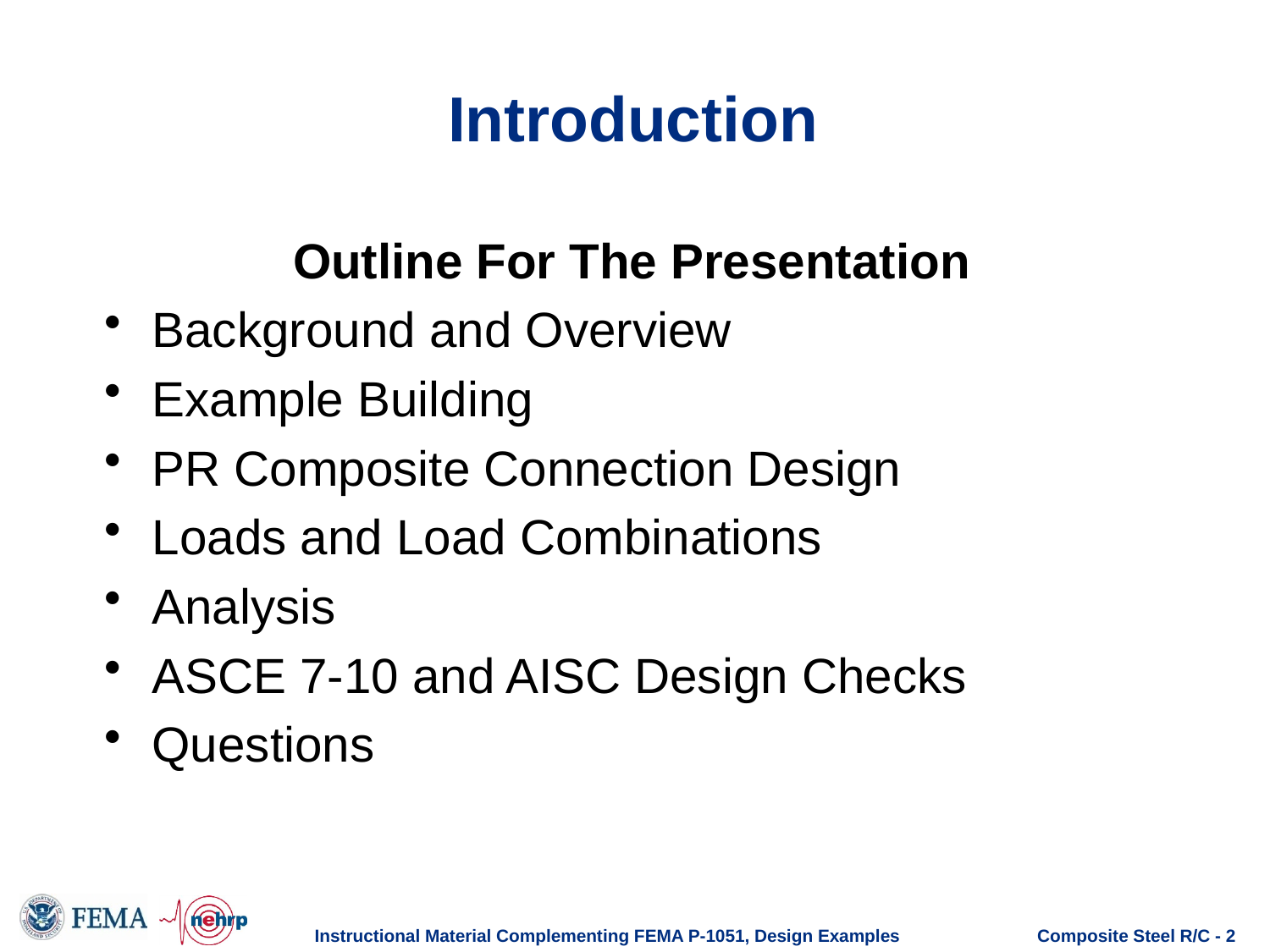

# Introduction
Outline For The Presentation
Background and Overview
Example Building
PR Composite Connection Design
Loads and Load Combinations
Analysis
ASCE 7-10 and AISC Design Checks
Questions

Instructional Material Complementing FEMA P-1051, Design Examples
Composite Steel R/C - 2